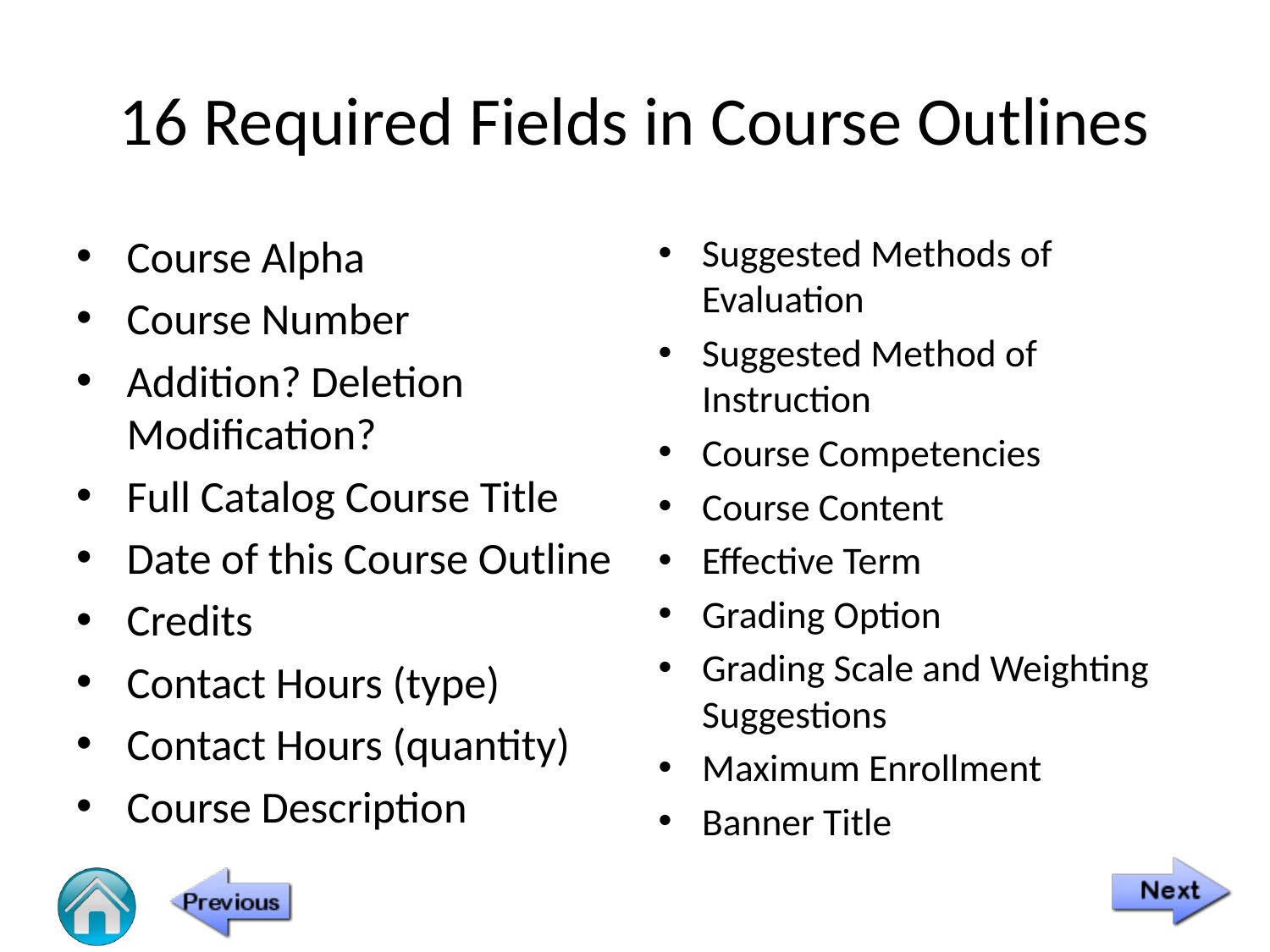

# 16 Required Fields in Course Outlines
Course Alpha
Course Number
Addition? Deletion Modification?
Full Catalog Course Title
Date of this Course Outline
Credits
Contact Hours (type)
Contact Hours (quantity)
Course Description
Suggested Methods of Evaluation
Suggested Method of Instruction
Course Competencies
Course Content
Effective Term
Grading Option
Grading Scale and Weighting Suggestions
Maximum Enrollment
Banner Title